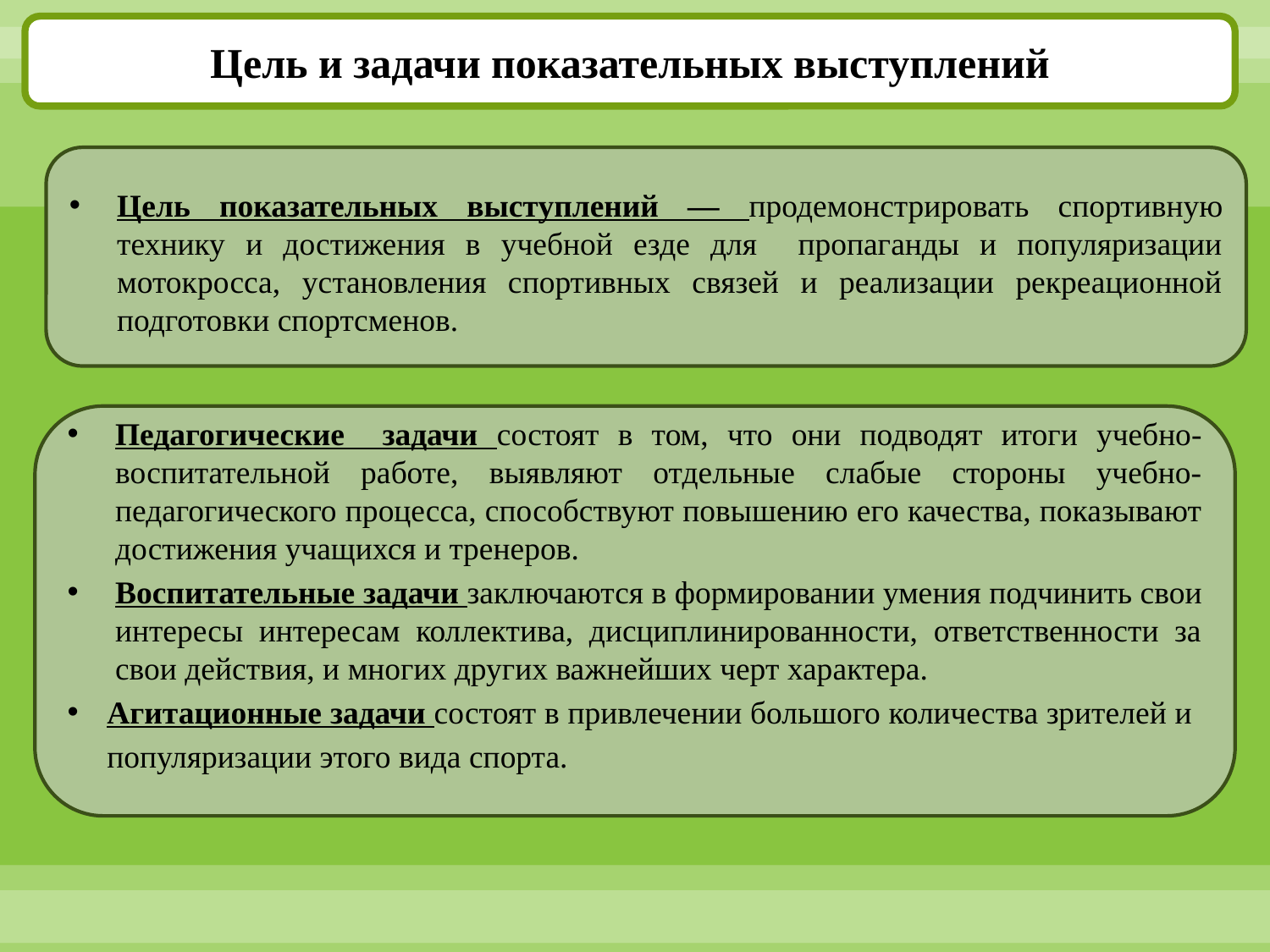

Цель и задачи показательных выступлений

Цель показательных выступлений — продемонстрировать спортивную технику и достижения в учебной езде для  пропаганды и популяризации мотокросса, установления спортивных связей и реализации рекреационной подготовки спортсменов.

Педагогические  задачи состоят в том, что они подводят итоги учебно-воспитательной работе, выявляют отдельные слабые стороны учебно-педагогического процесса, способствуют повышению его качества, показывают достижения учащихся и тренеров.
Воспитательные задачи заключаются в формировании умения подчинить свои интересы интересам коллектива, дисциплинированности, ответственности за свои действия, и многих других важнейших черт характера.
Агитационные задачи состоят в привлечении большого количества зрителей и популяризации этого вида спорта.